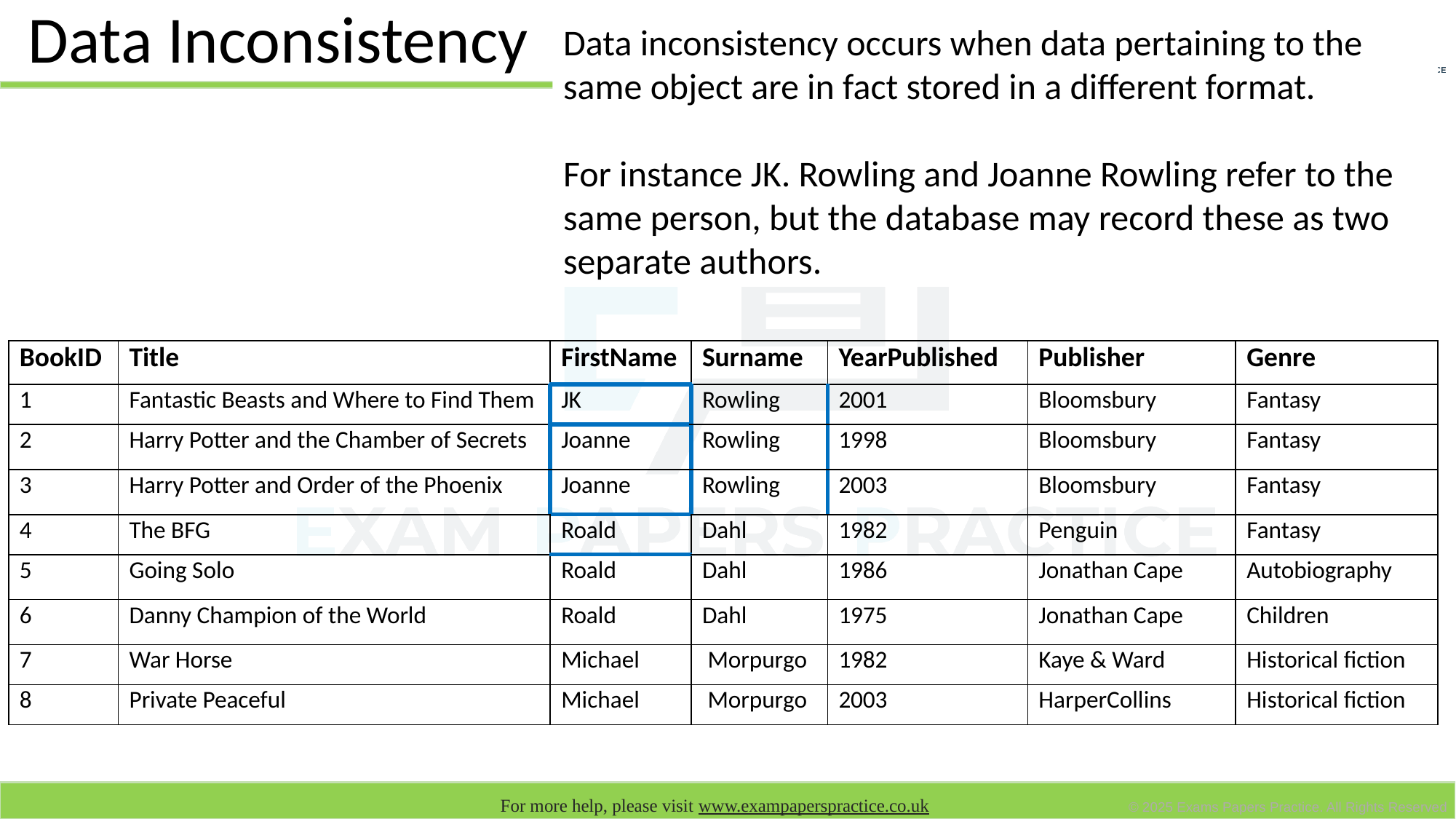

# Data Inconsistency
Data inconsistency occurs when data pertaining to the same object are in fact stored in a different format.

For instance JK. Rowling and Joanne Rowling refer to the same person, but the database may record these as two separate authors.
| BookID | Title | FirstName | Surname | YearPublished | Publisher | Genre |
| --- | --- | --- | --- | --- | --- | --- |
| 1 | Fantastic Beasts and Where to Find Them | JK | Rowling | 2001 | Bloomsbury | Fantasy |
| 2 | Harry Potter and the Chamber of Secrets | Joanne | Rowling | 1998 | Bloomsbury | Fantasy |
| 3 | Harry Potter and Order of the Phoenix | Joanne | Rowling | 2003 | Bloomsbury | Fantasy |
| 4 | The BFG | Roald | Dahl | 1982 | Penguin | Fantasy |
| 5 | Going Solo | Roald | Dahl | 1986 | Jonathan Cape | Autobiography |
| 6 | Danny Champion of the World | Roald | Dahl | 1975 | Jonathan Cape | Children |
| 7 | War Horse | Michael | Morpurgo | 1982 | Kaye & Ward | Historical fiction |
| 8 | Private Peaceful | Michael | Morpurgo | 2003 | HarperCollins | Historical fiction |